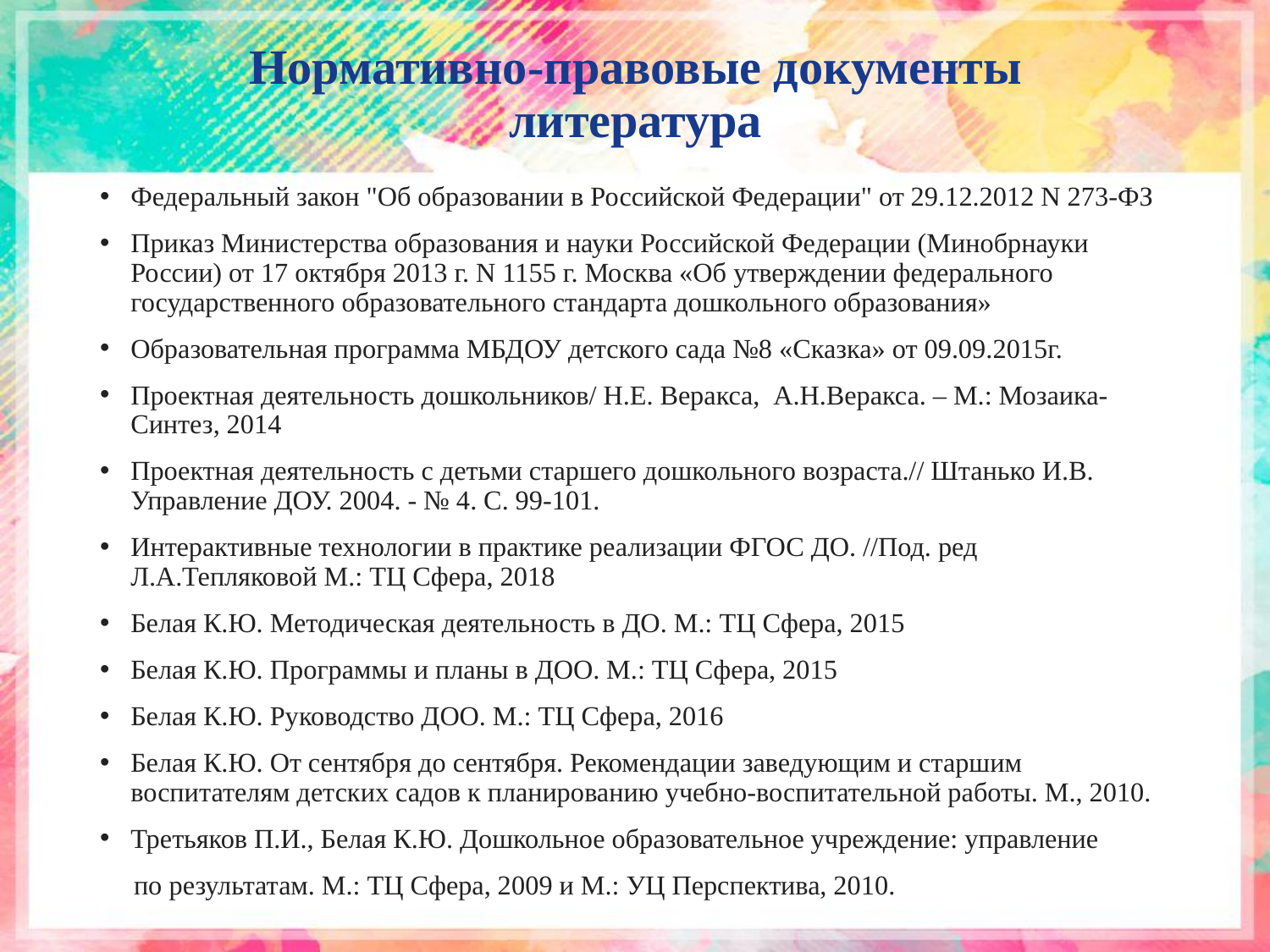

# Нормативно-правовые документы литература
Федеральный закон "Об образовании в Российской Федерации" от 29.12.2012 N 273-ФЗ
Приказ Министерства образования и науки Российской Федерации (Минобрнауки России) от 17 октября 2013 г. N 1155 г. Москва «Об утверждении федерального государственного образовательного стандарта дошкольного образования»
Образовательная программа МБДОУ детского сада №8 «Сказка» от 09.09.2015г.
Проектная деятельность дошкольников/ Н.Е. Веракса,  А.Н.Веракса. – М.: Мозаика-Синтез, 2014
Проектная деятельность с детьми старшего дошкольного возраста.// Штанько И.В. Управление ДОУ. 2004. - № 4. С. 99-101.
Интерактивные технологии в практике реализации ФГОС ДО. //Под. ред Л.А.Тепляковой М.: ТЦ Сфера, 2018
Белая К.Ю. Методическая деятельность в ДО. М.: ТЦ Сфера, 2015
Белая К.Ю. Программы и планы в ДОО. М.: ТЦ Сфера, 2015
Белая К.Ю. Руководство ДОО. М.: ТЦ Сфера, 2016
Белая К.Ю. От сентября до сентября. Рекомендации заведующим и старшим воспитателям детских садов к планированию учебно-воспитательной работы. М., 2010.
Третьяков П.И., Белая К.Ю. Дошкольное образовательное учреждение: управление
     по результатам. М.: ТЦ Сфера, 2009 и М.: УЦ Перспектива, 2010.